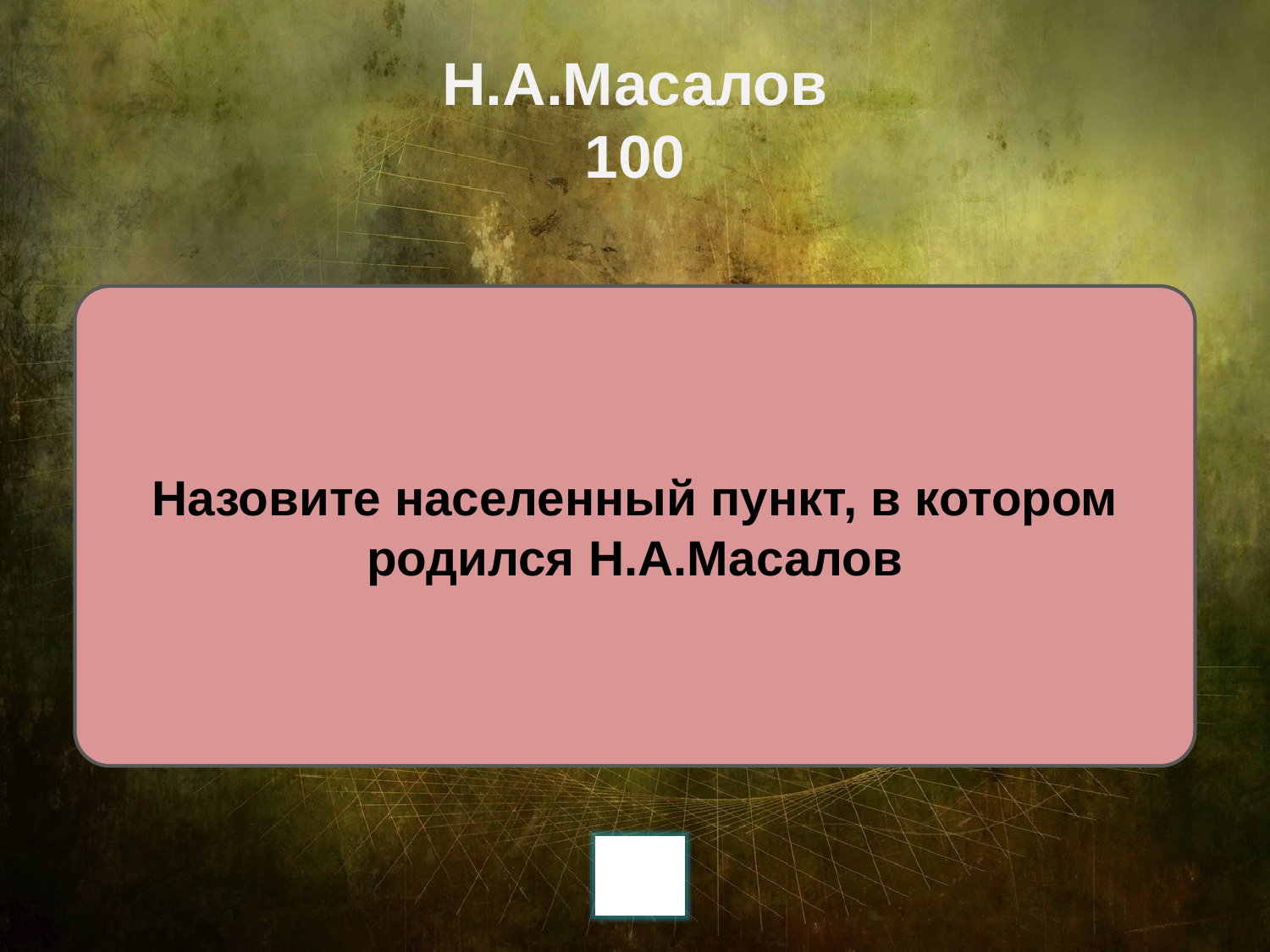

# Н.А.Масалов 100
Назовите населенный пункт, в котором родился Н.А.Масалов